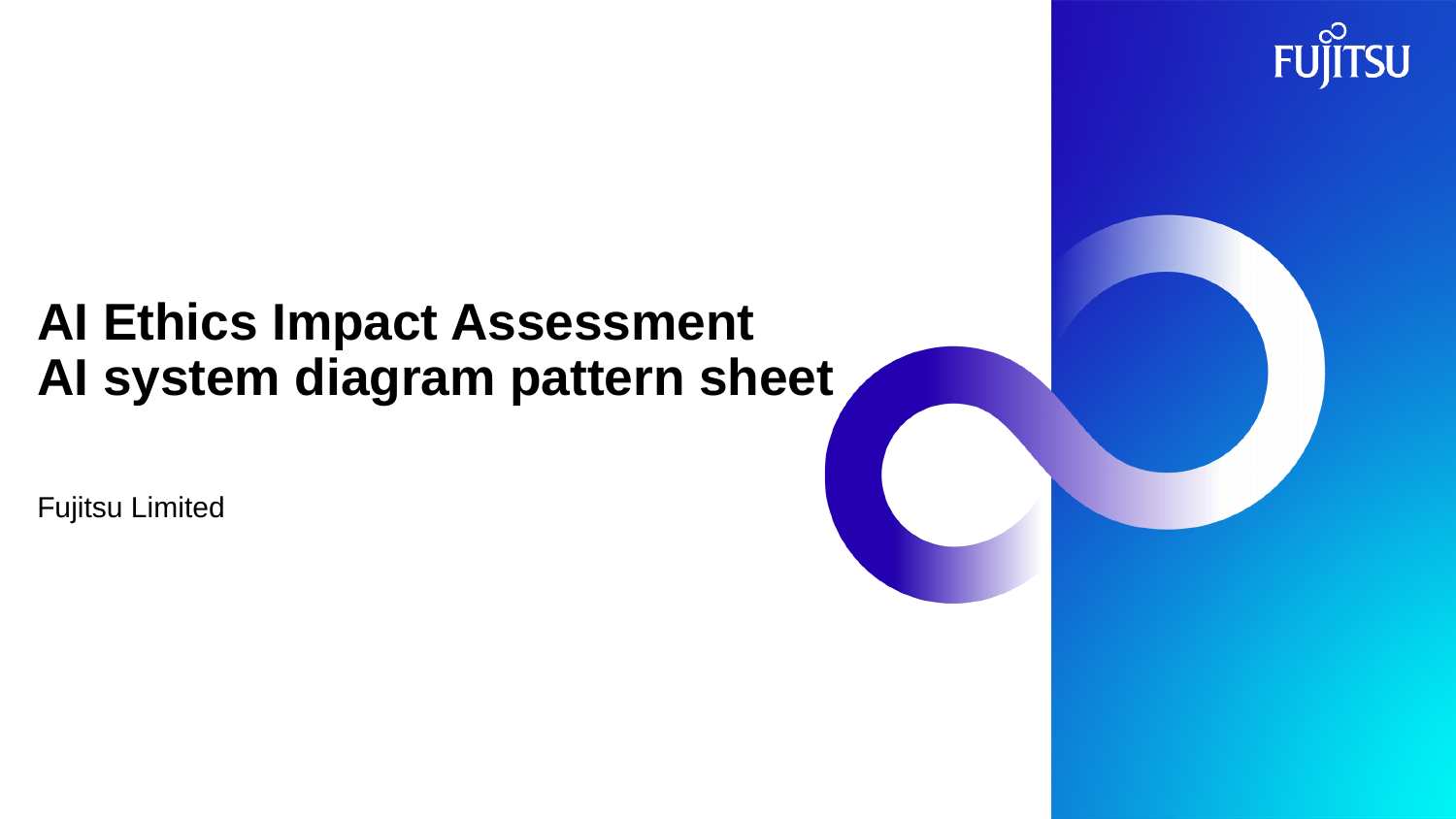

# AI Ethics Impact Assessment AI system diagram pattern sheet
Fujitsu Limited
1